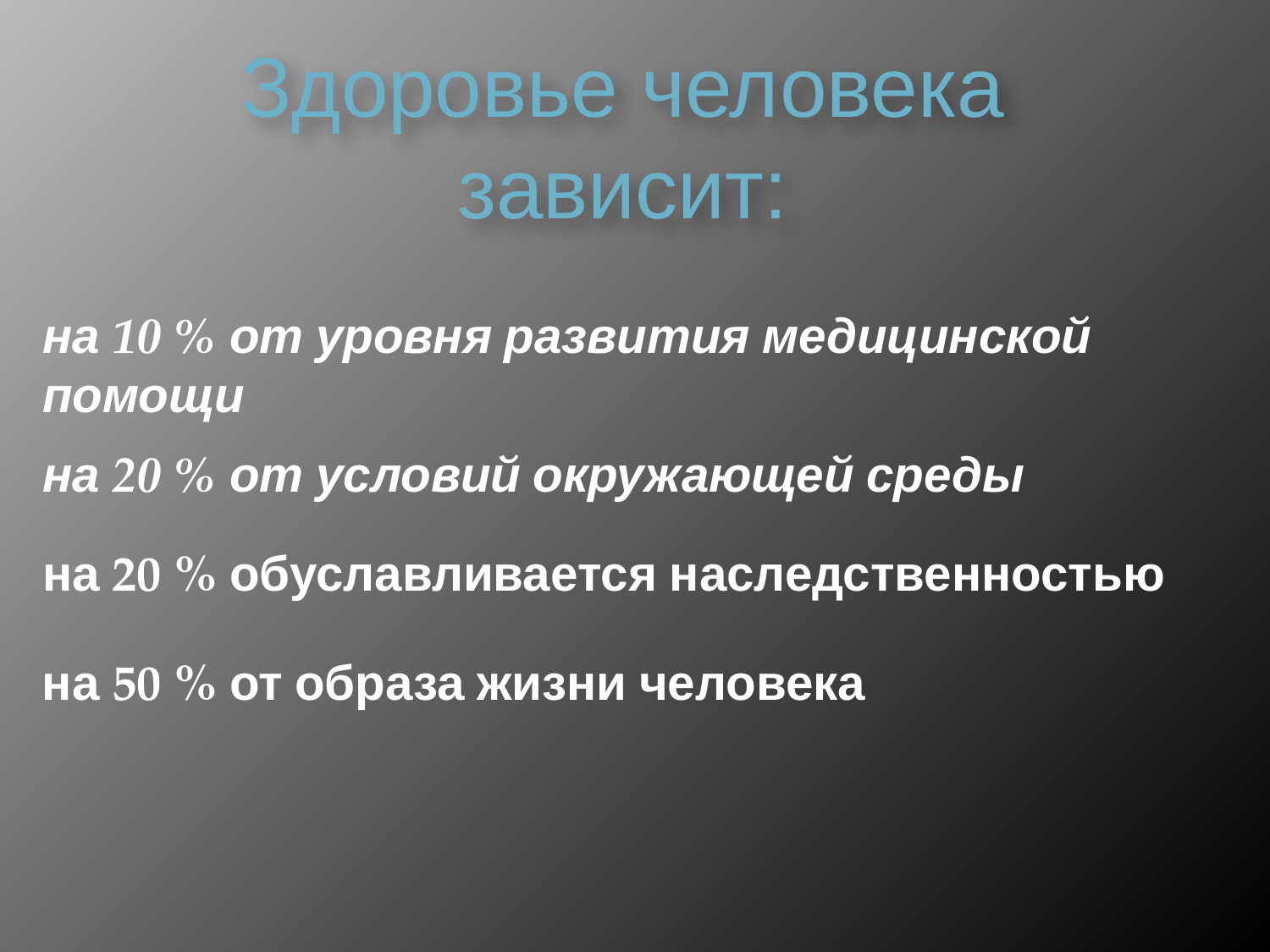

Здоровье человека зависит:

на 10 % от уровня развития медицинской помощи
на 20 % от условий окружающей среды
на 20 % обуславливается наследственностью
на 50 % от образа жизни человека